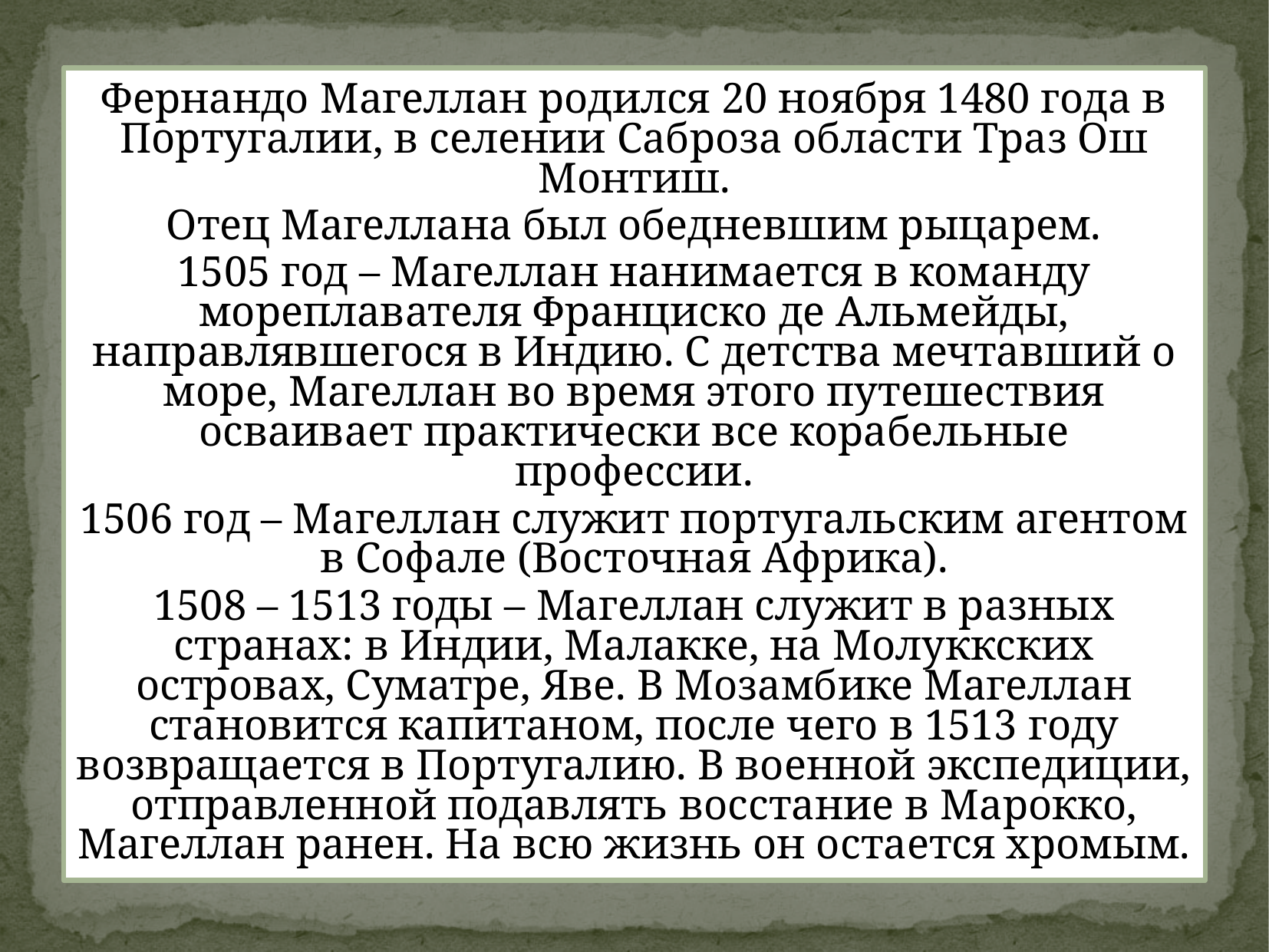

Фернандо Магеллан родился 20 ноября 1480 года в Португалии, в селении Саброза области Траз Ош Монтиш.
Отец Магеллана был обедневшим рыцарем.
1505 год – Магеллан нанимается в команду мореплавателя Франциско де Альмейды, направлявшегося в Индию. С детства мечтавший о море, Магеллан во время этого путешествия осваивает практически все корабельные профессии.
1506 год – Магеллан служит португальским агентом в Софале (Восточная Африка).
1508 – 1513 годы – Магеллан служит в разных странах: в Индии, Малакке, на Молуккских островах, Суматре, Яве. В Мозамбике Магеллан становится капитаном, после чего в 1513 году возвращается в Португалию. В военной экспедиции, отправленной подавлять восстание в Марокко, Магеллан ранен. На всю жизнь он остается хромым.